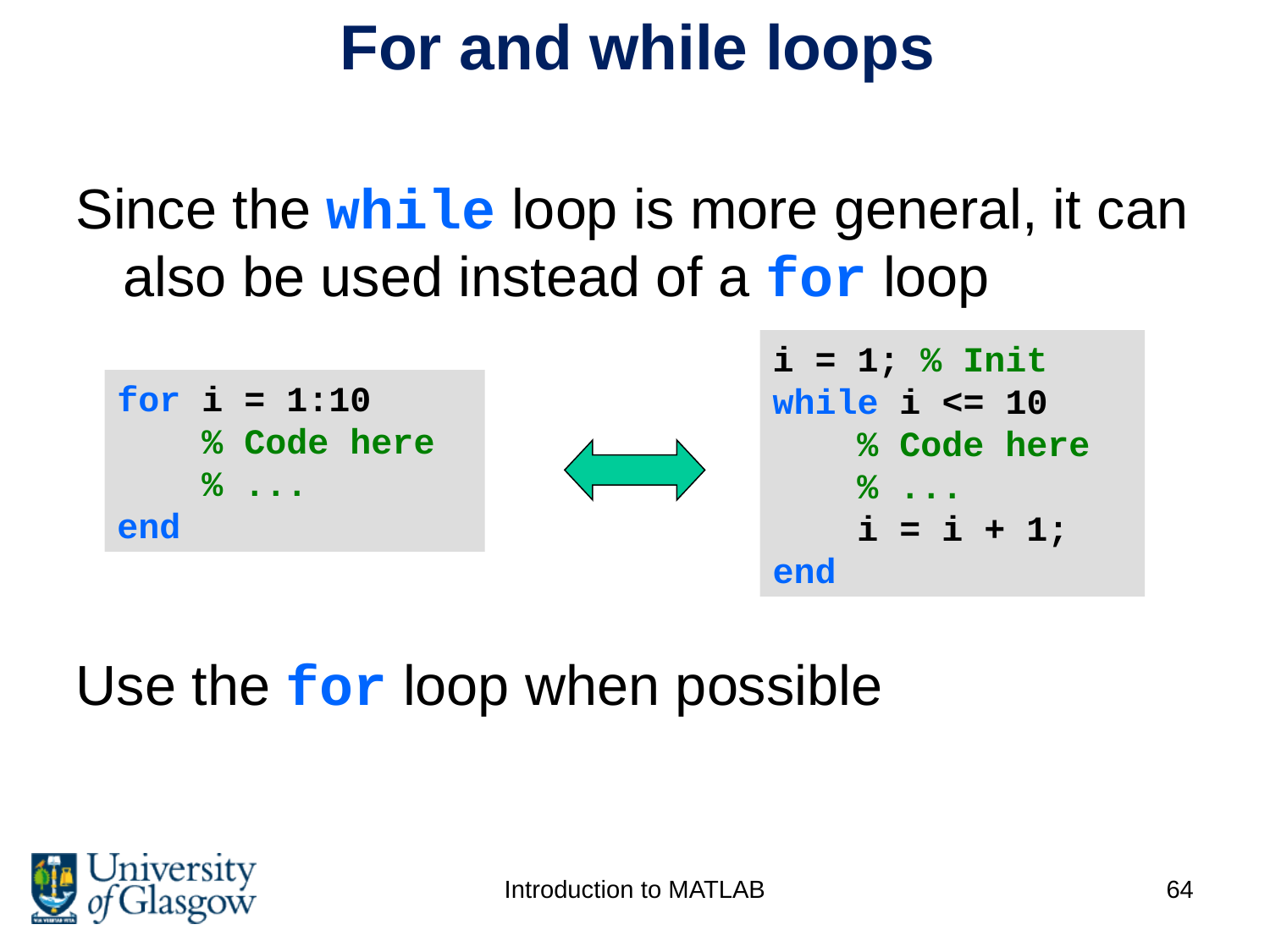

# For and while loops
Since the while loop is more general, it can also be used instead of a for loop

Use the for loop when possible
i = 1; % Init
while i <= 10
    % Code here
    % ...
    i = i + 1;
end
for i = 1:10
    % Code here
    % ...
end

Introduction to MATLAB
64